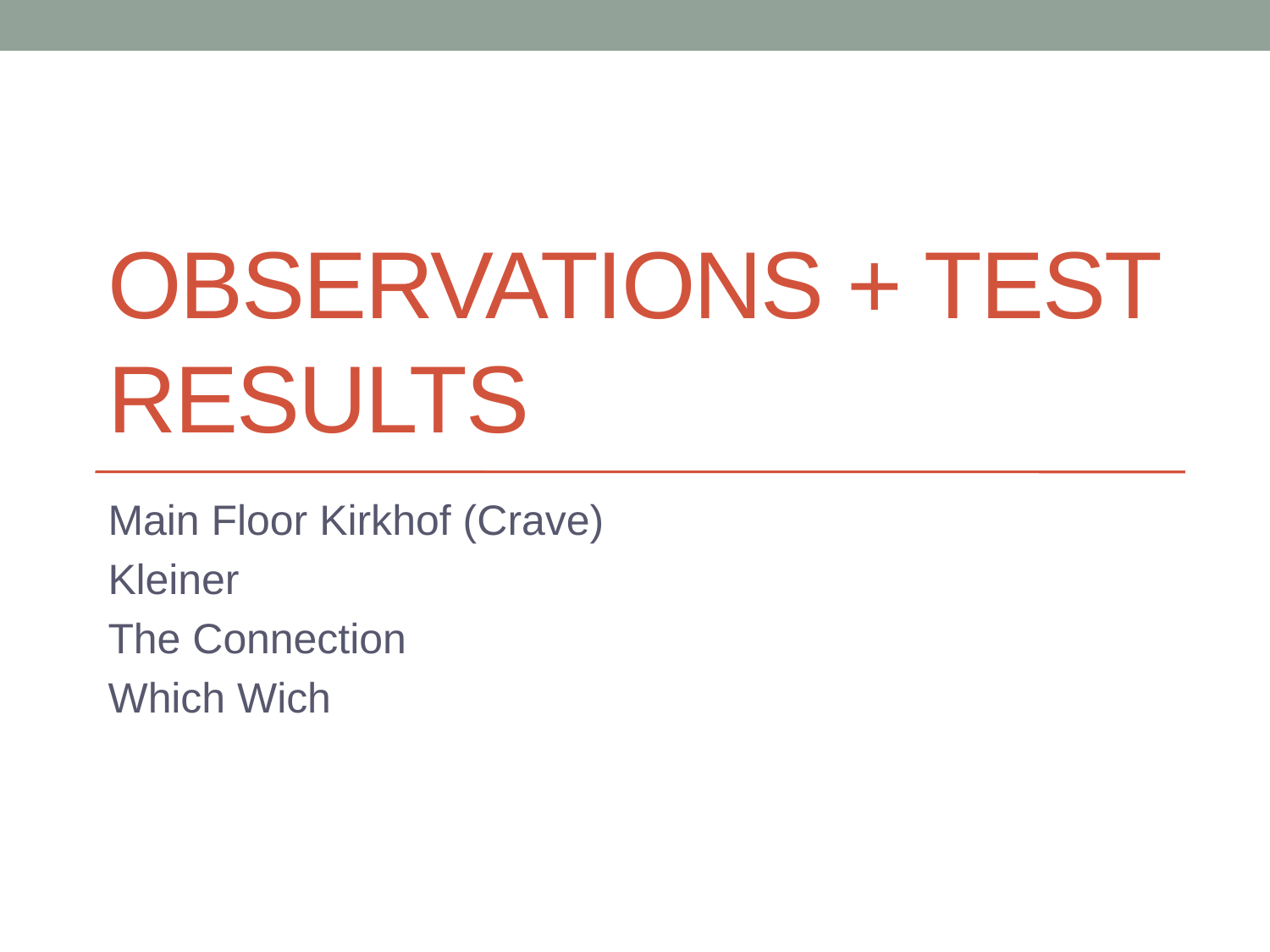

# Observations + Test Results
Main Floor Kirkhof (Crave)
Kleiner
The Connection
Which Wich